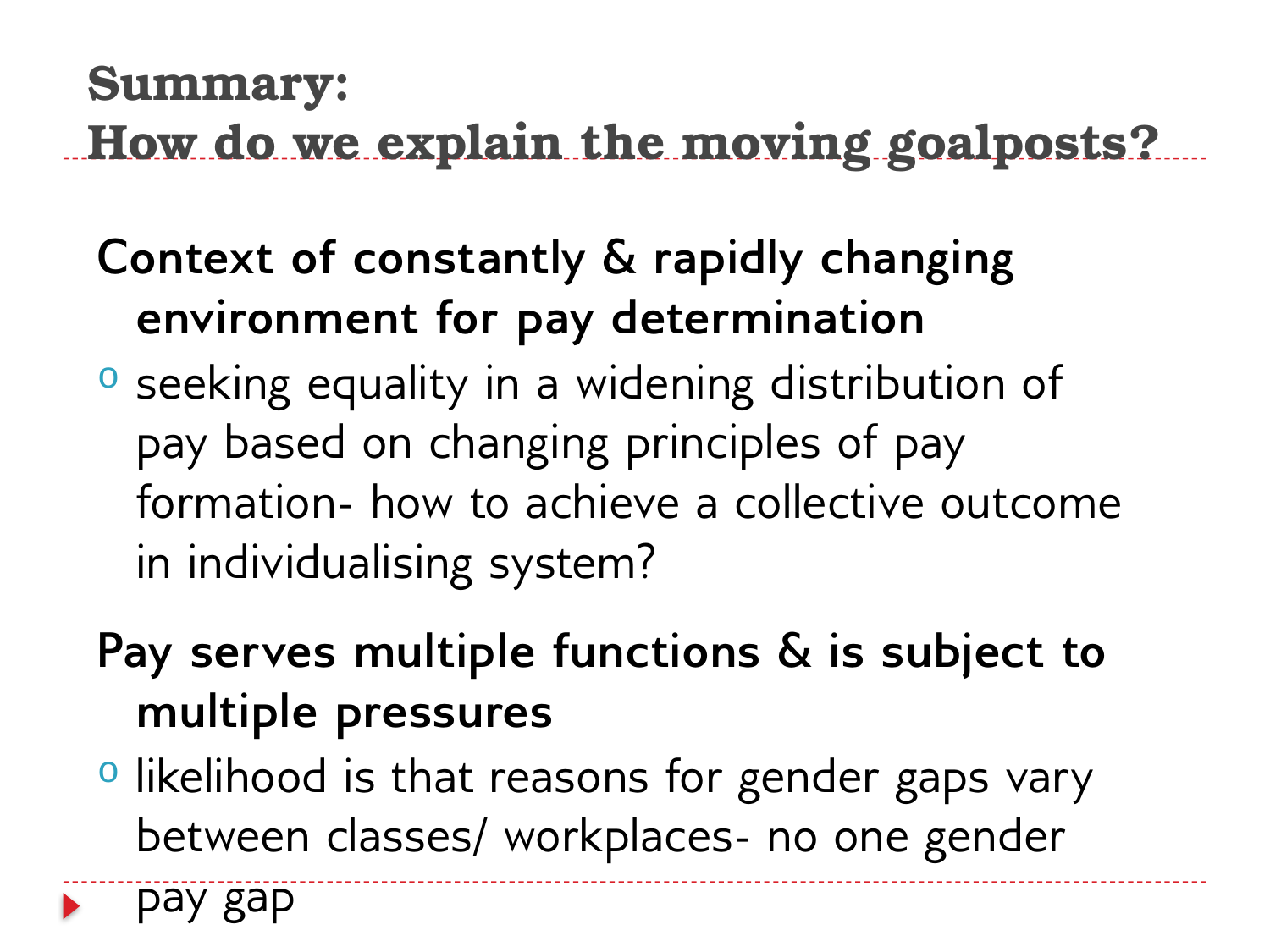

# Summary: How do we explain the moving goalposts?

Context of constantly & rapidly changing environment for pay determination
seeking equality in a widening distribution of pay based on changing principles of pay formation- how to achieve a collective outcome in individualising system?

Pay serves multiple functions & is subject to multiple pressures
likelihood is that reasons for gender gaps vary between classes/ workplaces- no one gender pay gap